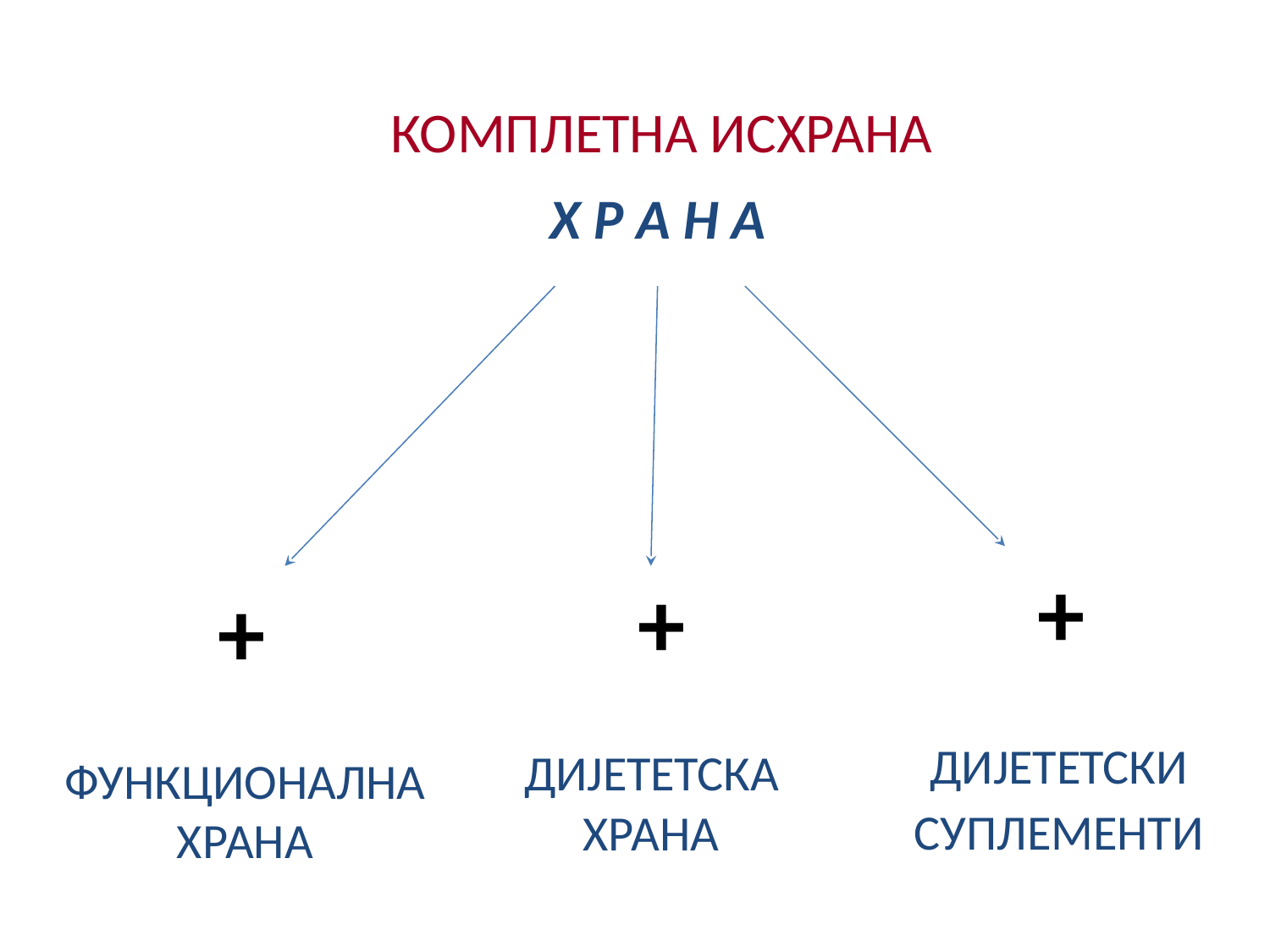

# КОМПЛЕТНА ИСХРАНА
Х Р А Н А
+
+
+
  ДИЈЕТЕТСКА    ХРАНА
ФУНКЦИОНАЛНА ХРАНА
ДИЈЕТЕТСКИ
СУПЛЕМЕНТИ